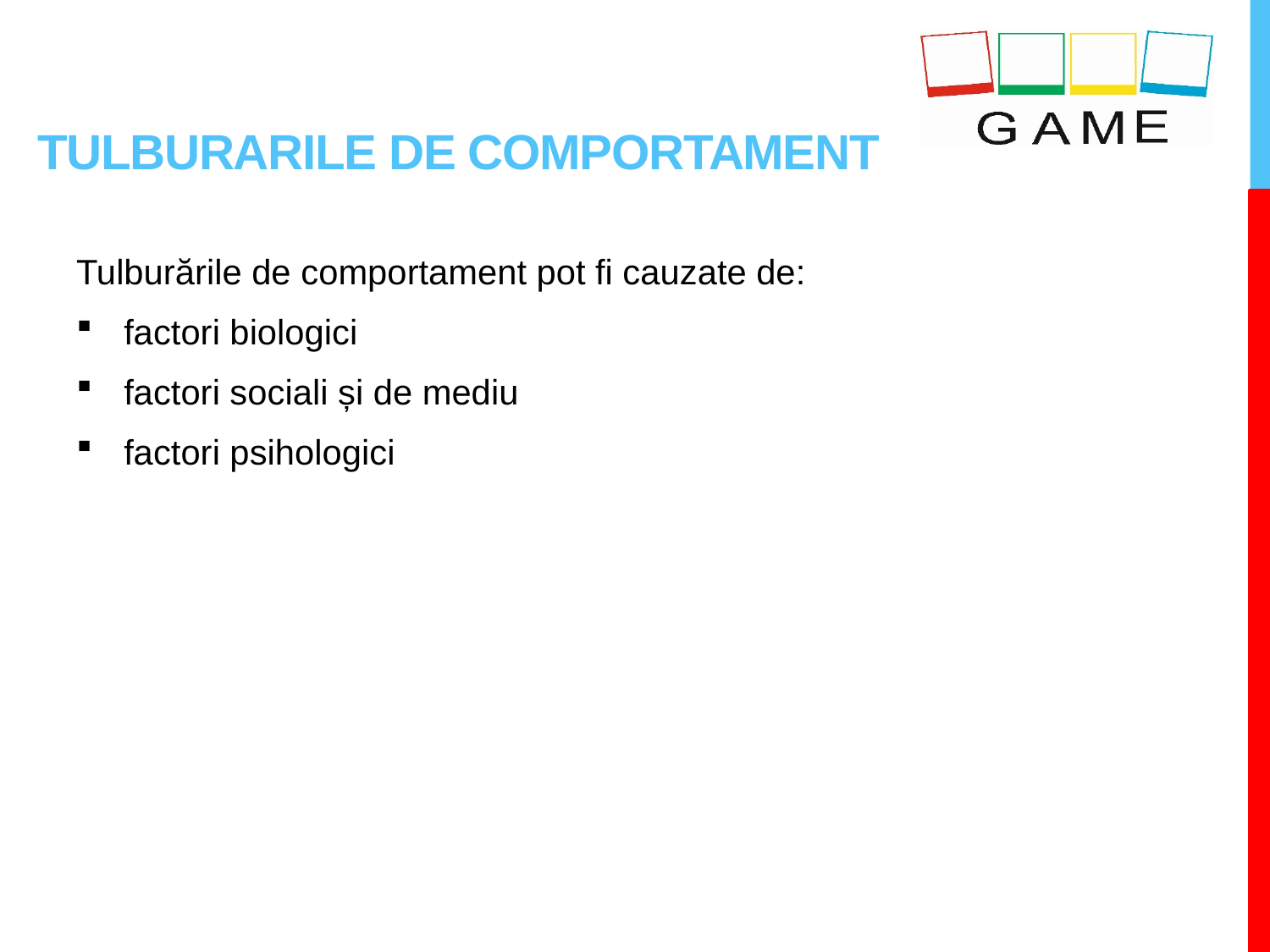

# TULBURARILE DE COMPORTAMENT
Tulburările de comportament pot fi cauzate de:
factori biologici
factori sociali și de mediu
factori psihologici